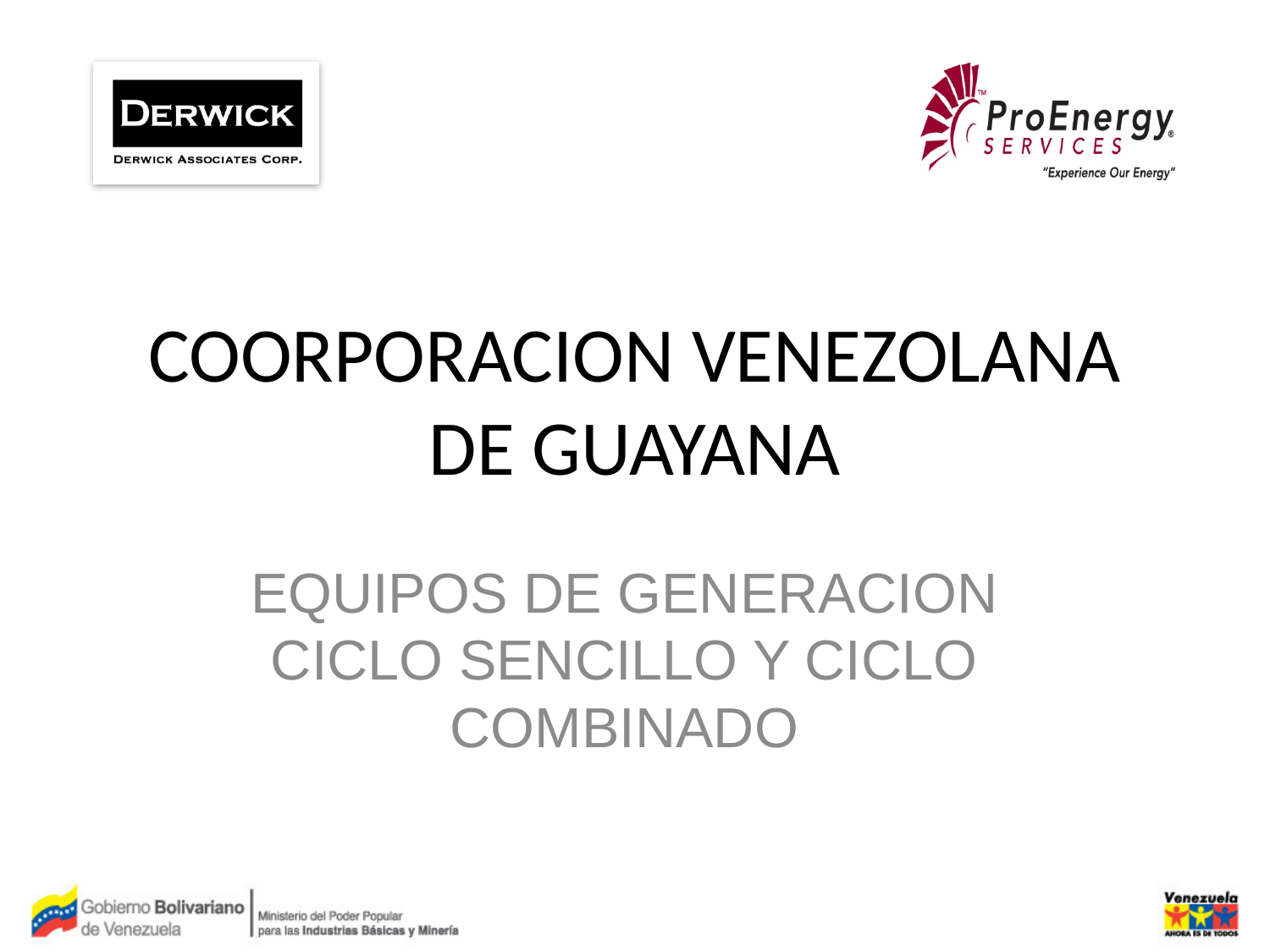

# COORPORACION VENEZOLANA DE GUAYANA
EQUIPOS DE GENERACION
CICLO SENCILLO Y CICLO COMBINADO